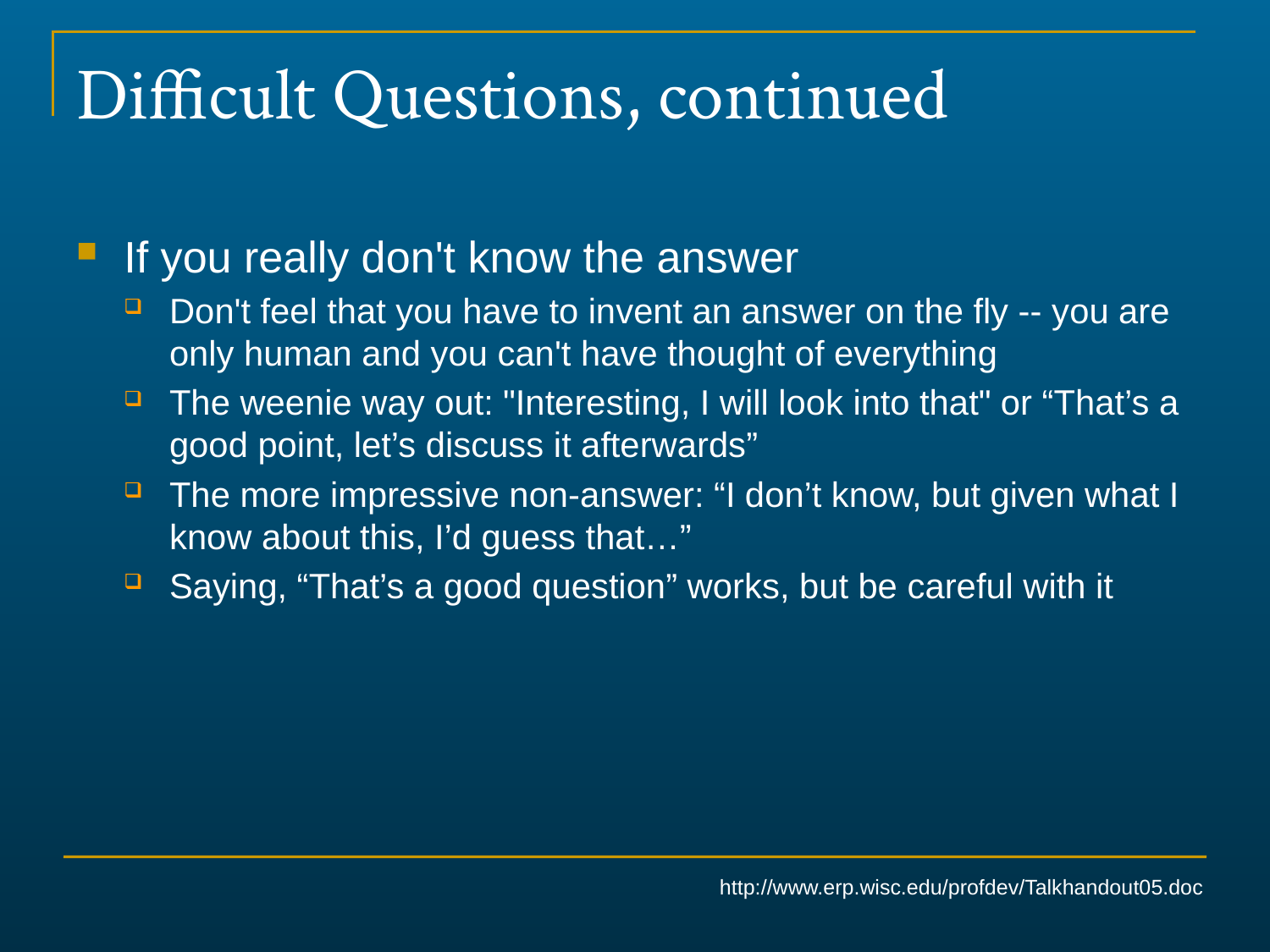

# Difficult Questions, continued
If you really don't know the answer
Don't feel that you have to invent an answer on the fly -- you are only human and you can't have thought of everything
The weenie way out: "Interesting, I will look into that" or “That’s a good point, let’s discuss it afterwards”
The more impressive non-answer: “I don’t know, but given what I know about this, I’d guess that…”
Saying, “That’s a good question” works, but be careful with it
http://www.erp.wisc.edu/profdev/Talkhandout05.doc